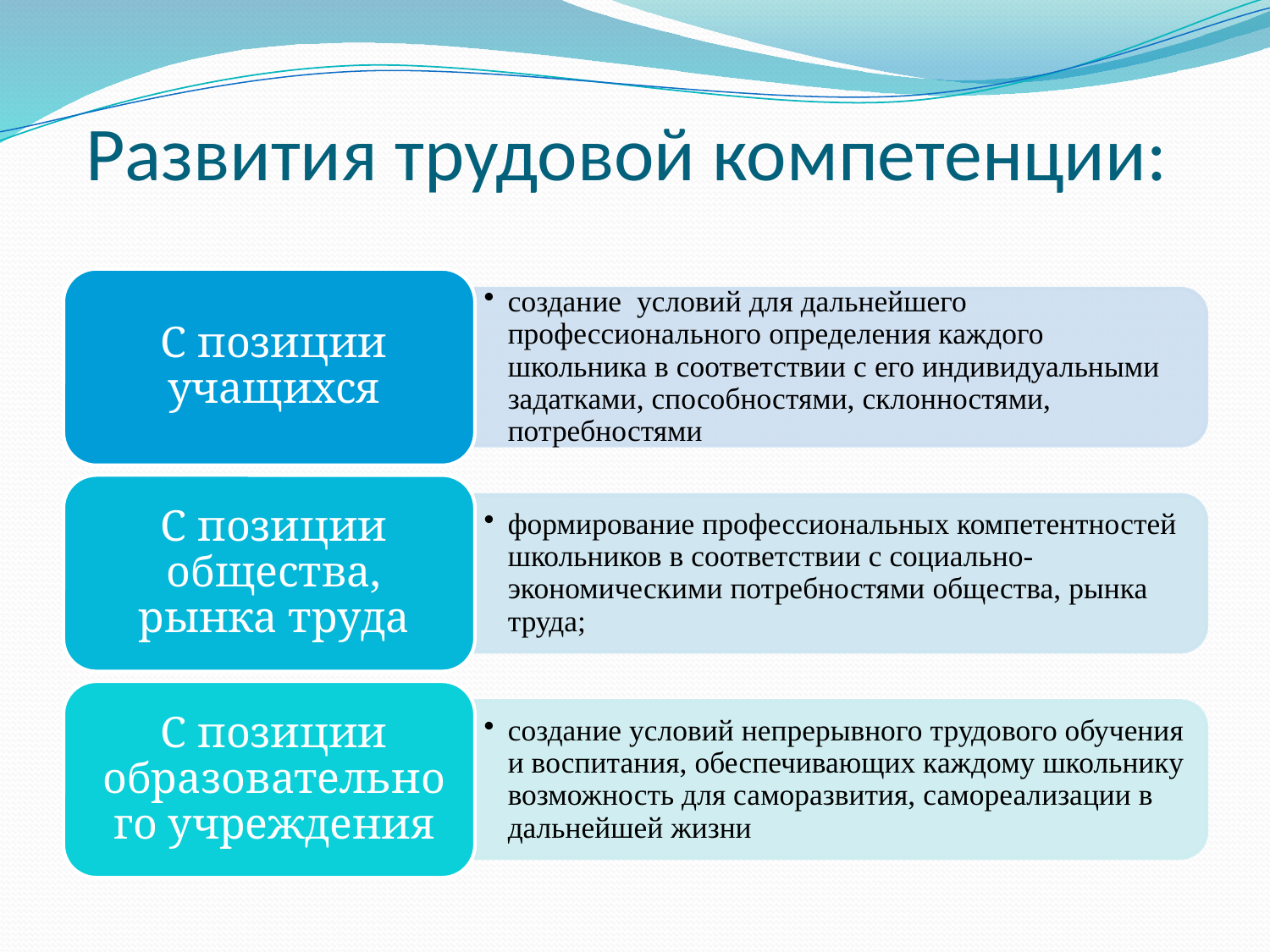

# Развития трудовой компетенции:
создание  условий для дальнейшего профессионального определения каждого школьника в соответствии с его индивидуальными задатками, способностями, склонностями, потребностями
С позиции учащихся
формирование профессиональных компетентностей школьников в соответствии с социально-экономическими потребностями общества, рынка труда;
С позиции общества, рынка труда
создание условий непрерывного трудового обучения и воспитания, обеспечивающих каждому школьнику возможность для саморазвития, самореализации в дальнейшей жизни
С позиции образовательного учреждения